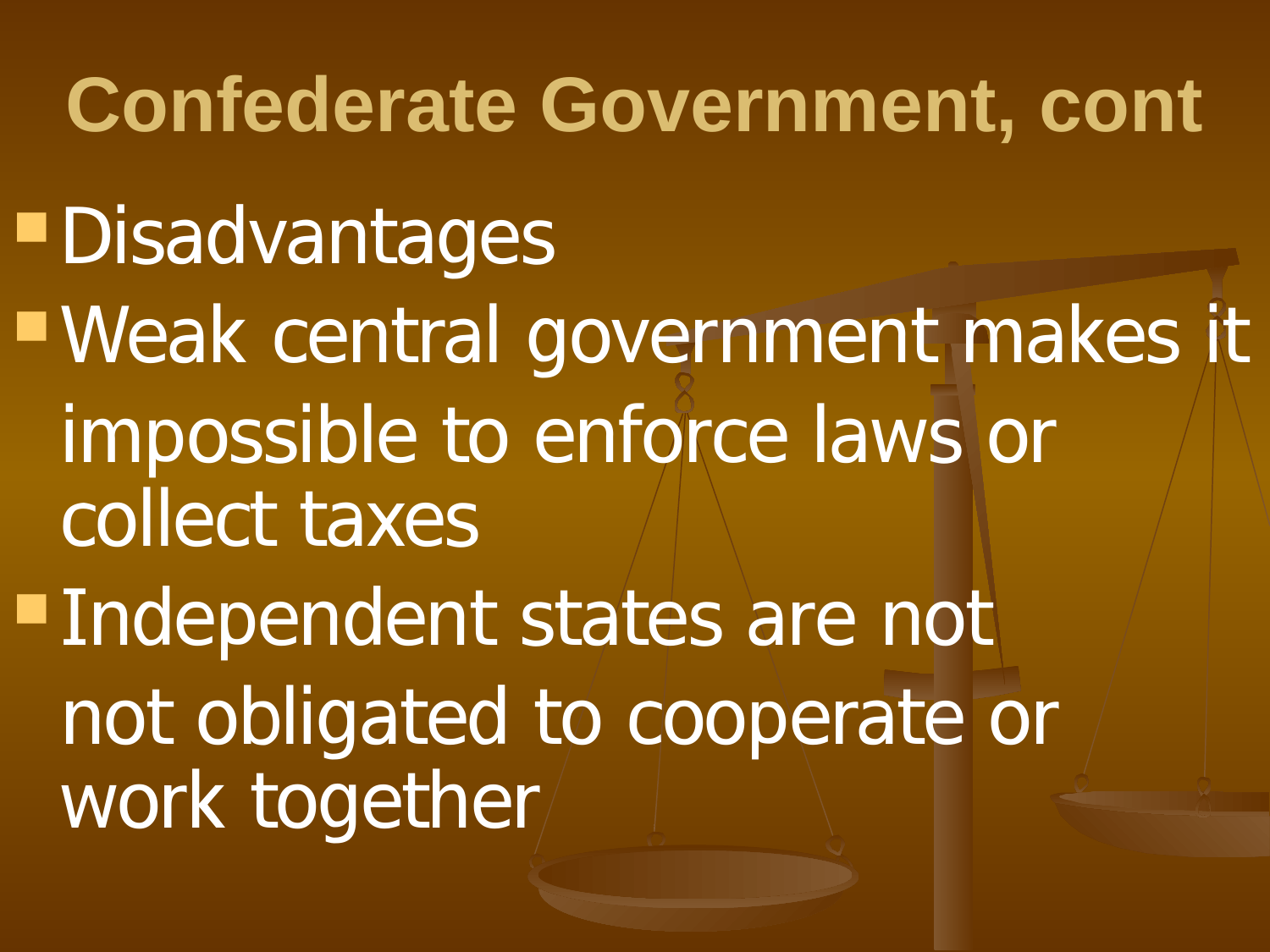

Confederate Government, cont
Disadvantages
Weak central government makes it
  impossible to enforce laws or collect taxes
Independent states are not
  not obligated to cooperate or  work together